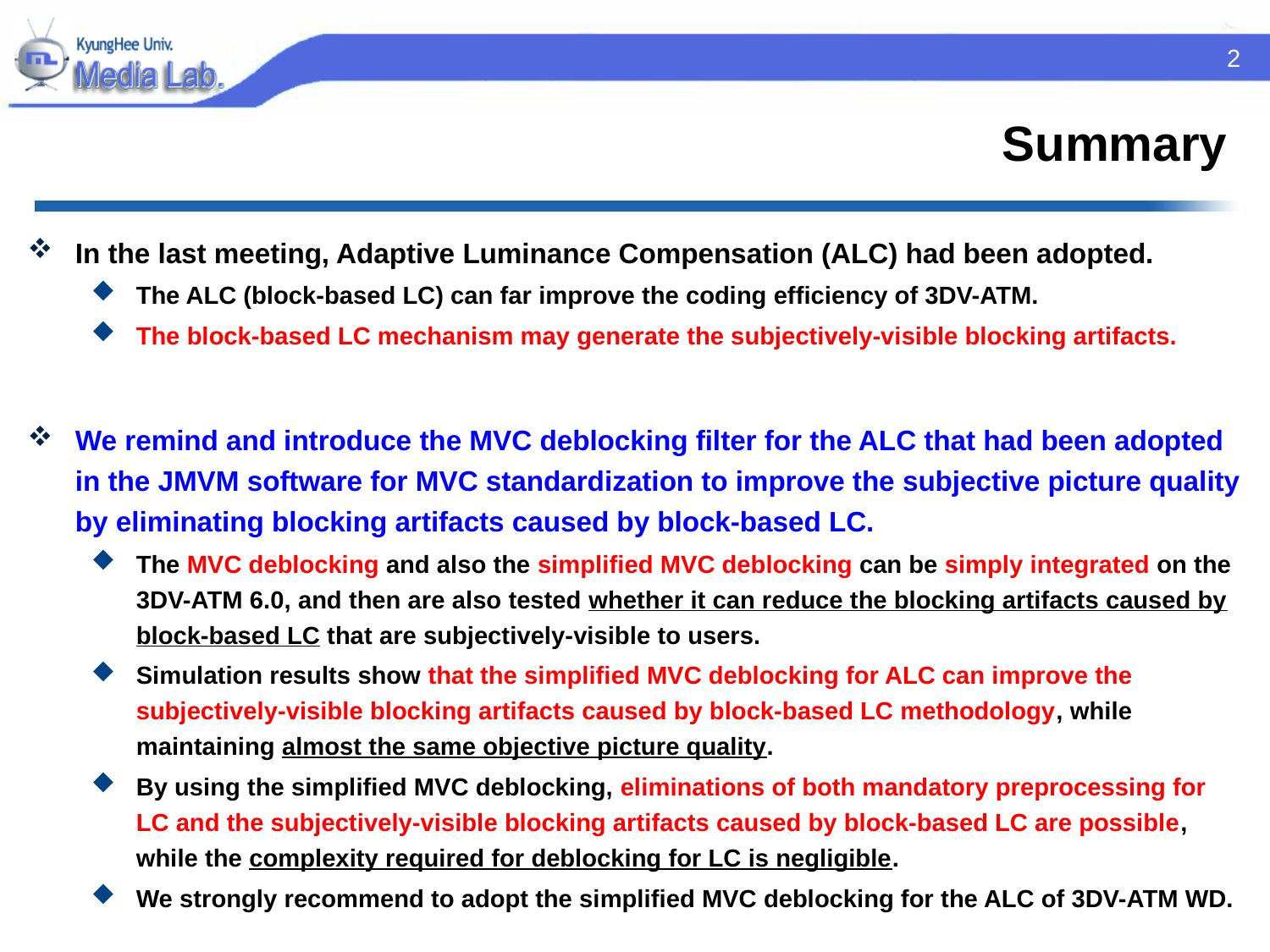

2
# Summary
In the last meeting, Adaptive Luminance Compensation (ALC) had been adopted.
The ALC (block-based LC) can far improve the coding efficiency of 3DV-ATM.
The block-based LC mechanism may generate the subjectively-visible blocking artifacts.

We remind and introduce the MVC deblocking filter for the ALC that had been adopted in the JMVM software for MVC standardization to improve the subjective picture quality by eliminating blocking artifacts caused by block-based LC.
The MVC deblocking and also the simplified MVC deblocking can be simply integrated on the 3DV-ATM 6.0, and then are also tested whether it can reduce the blocking artifacts caused by block-based LC that are subjectively-visible to users.
Simulation results show that the simplified MVC deblocking for ALC can improve the subjectively-visible blocking artifacts caused by block-based LC methodology, while maintaining almost the same objective picture quality.
By using the simplified MVC deblocking, eliminations of both mandatory preprocessing for LC and the subjectively-visible blocking artifacts caused by block-based LC are possible, while the complexity required for deblocking for LC is negligible.
We strongly recommend to adopt the simplified MVC deblocking for the ALC of 3DV-ATM WD.